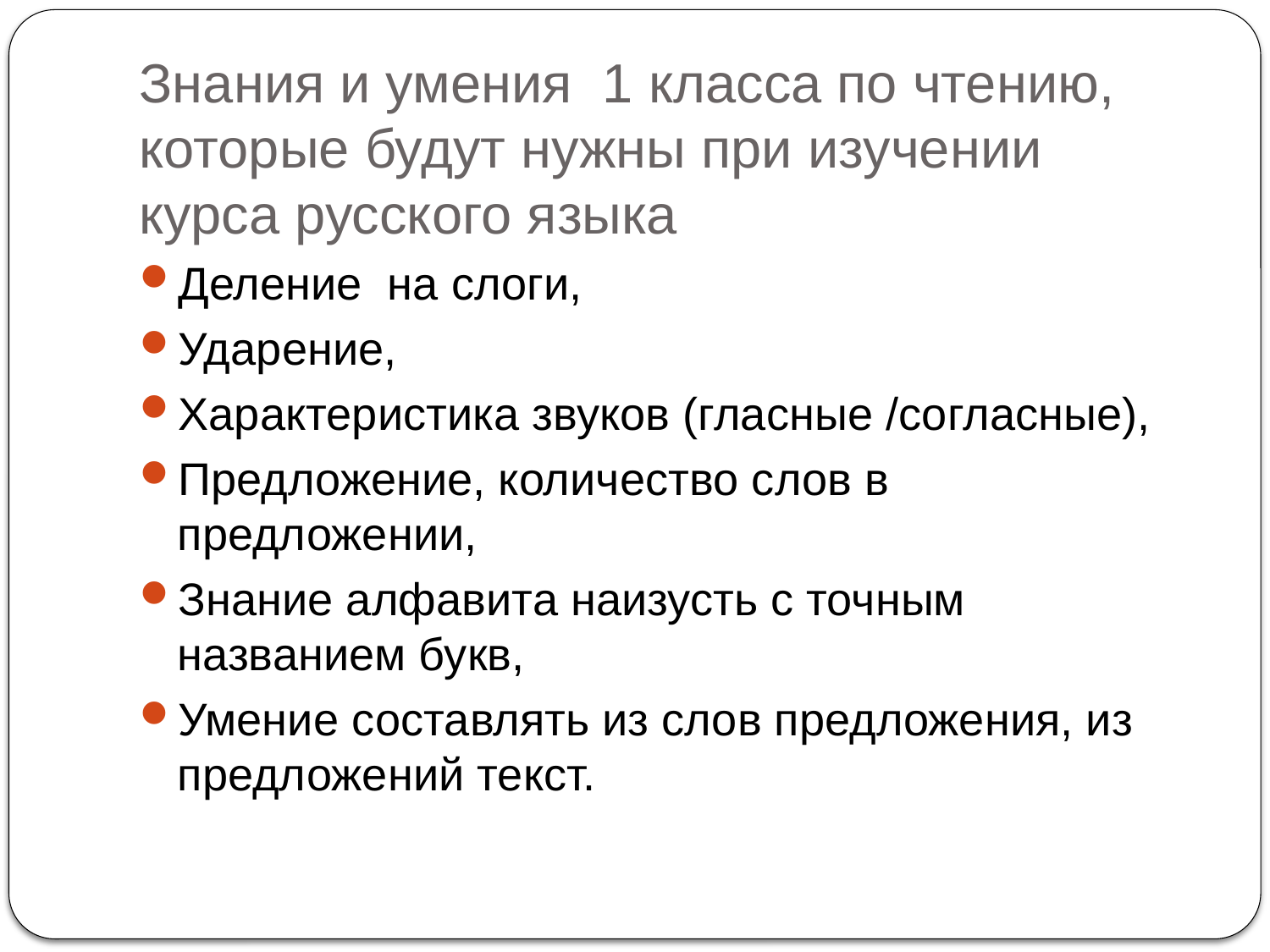

# Знания и умения  1 класса по чтению, которые будут нужны при изучении курса русского языка
Деление  на слоги,
Ударение,
Характеристика звуков (гласные /согласные),
Предложение, количество слов в предложении,
Знание алфавита наизусть с точным названием букв,
Умение составлять из слов предложения, из предложений текст.